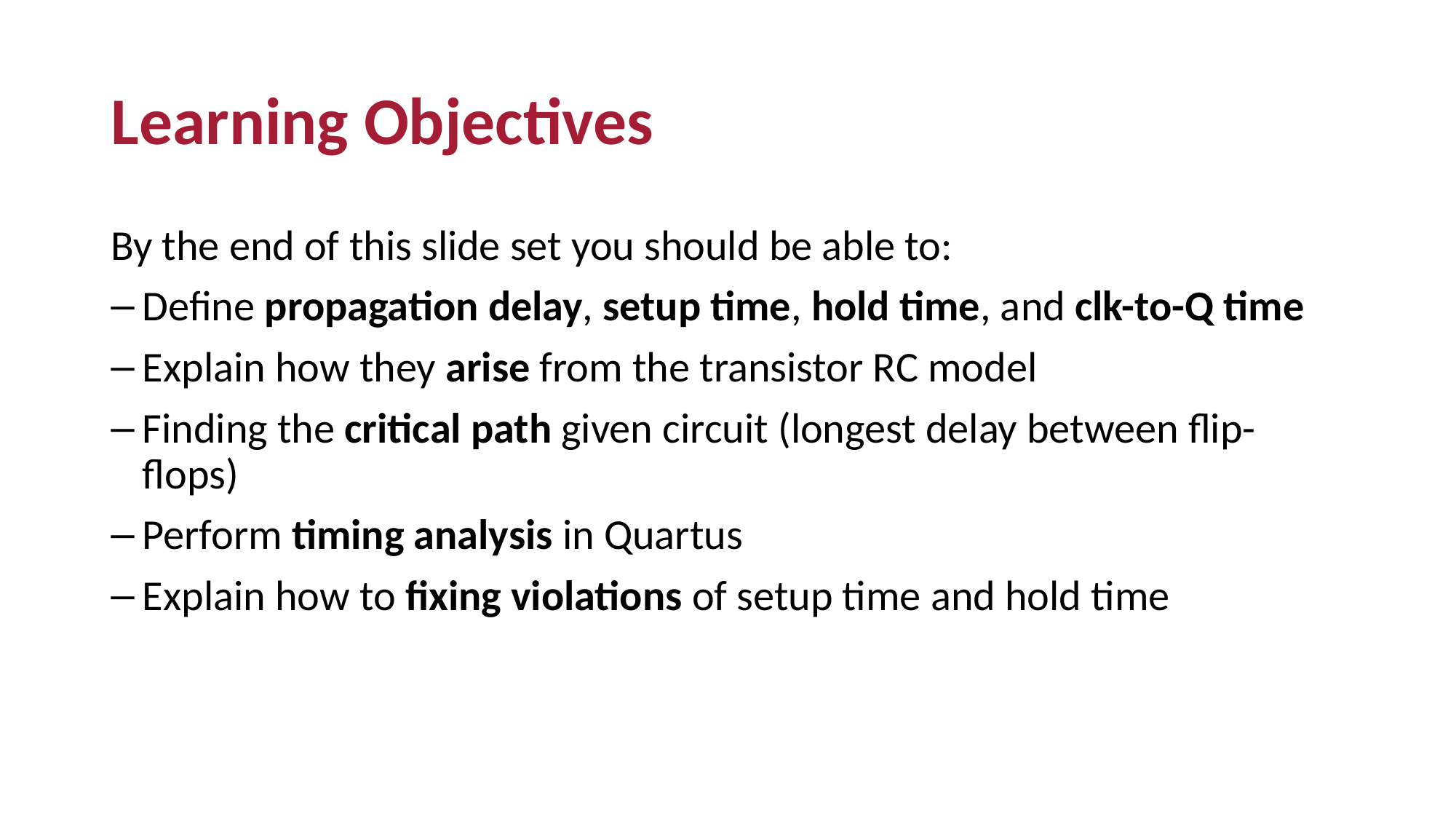

# Learning Objectives
By the end of this slide set you should be able to:
Define propagation delay, setup time, hold time, and clk-to-Q time
Explain how they arise from the transistor RC model
Finding the critical path given circuit (longest delay between flip-flops)
Perform timing analysis in Quartus
Explain how to fixing violations of setup time and hold time